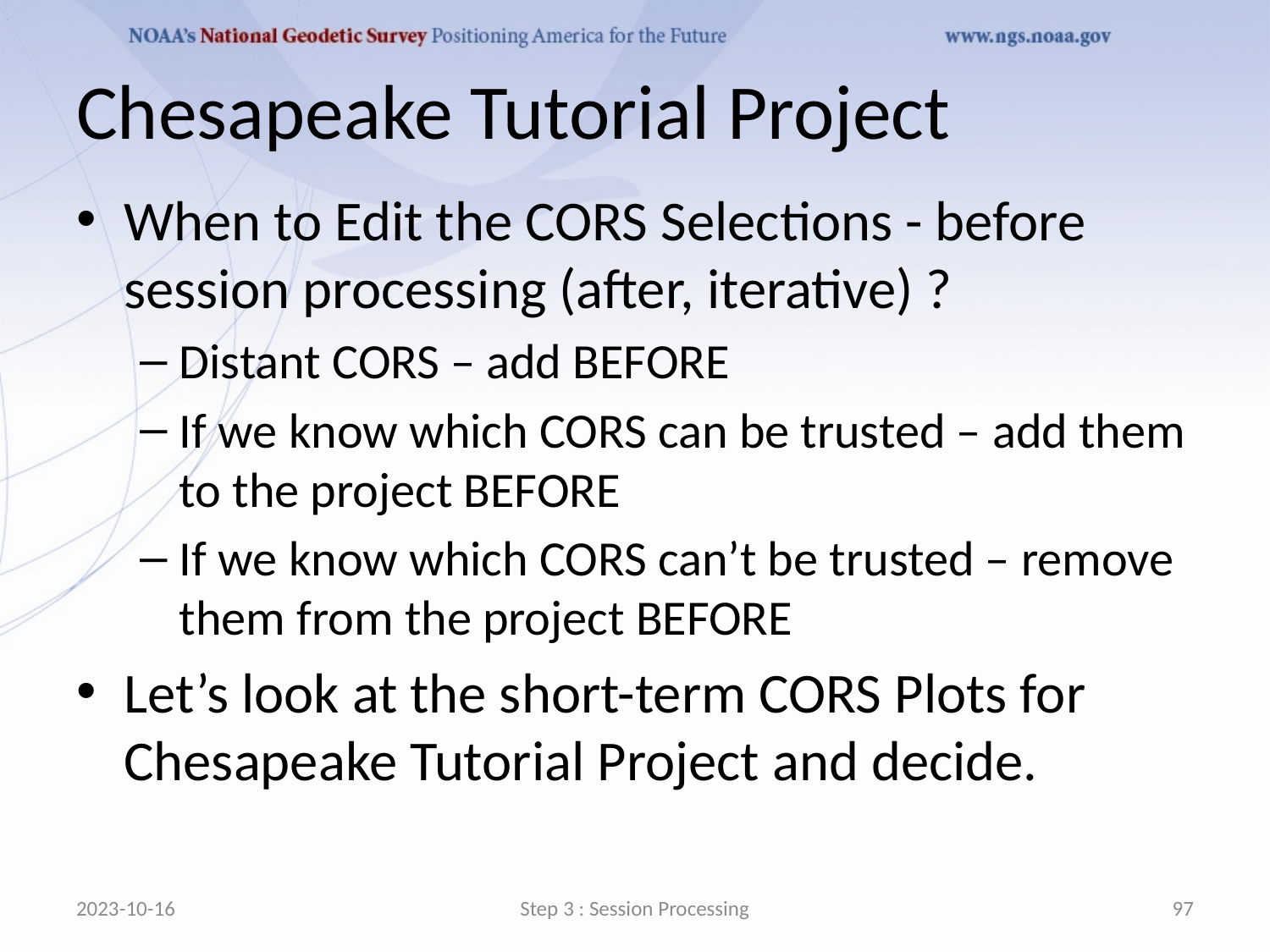

# Chesapeake Tutorial Project
When to Edit the CORS Selections - before session processing (after, iterative) ?
Distant CORS – add BEFORE
If we know which CORS can be trusted – add them to the project BEFORE
If we know which CORS can’t be trusted – remove them from the project BEFORE
Let’s look at the short-term CORS Plots for Chesapeake Tutorial Project and decide.

2023-10-16
Step 3 : Session Processing
97